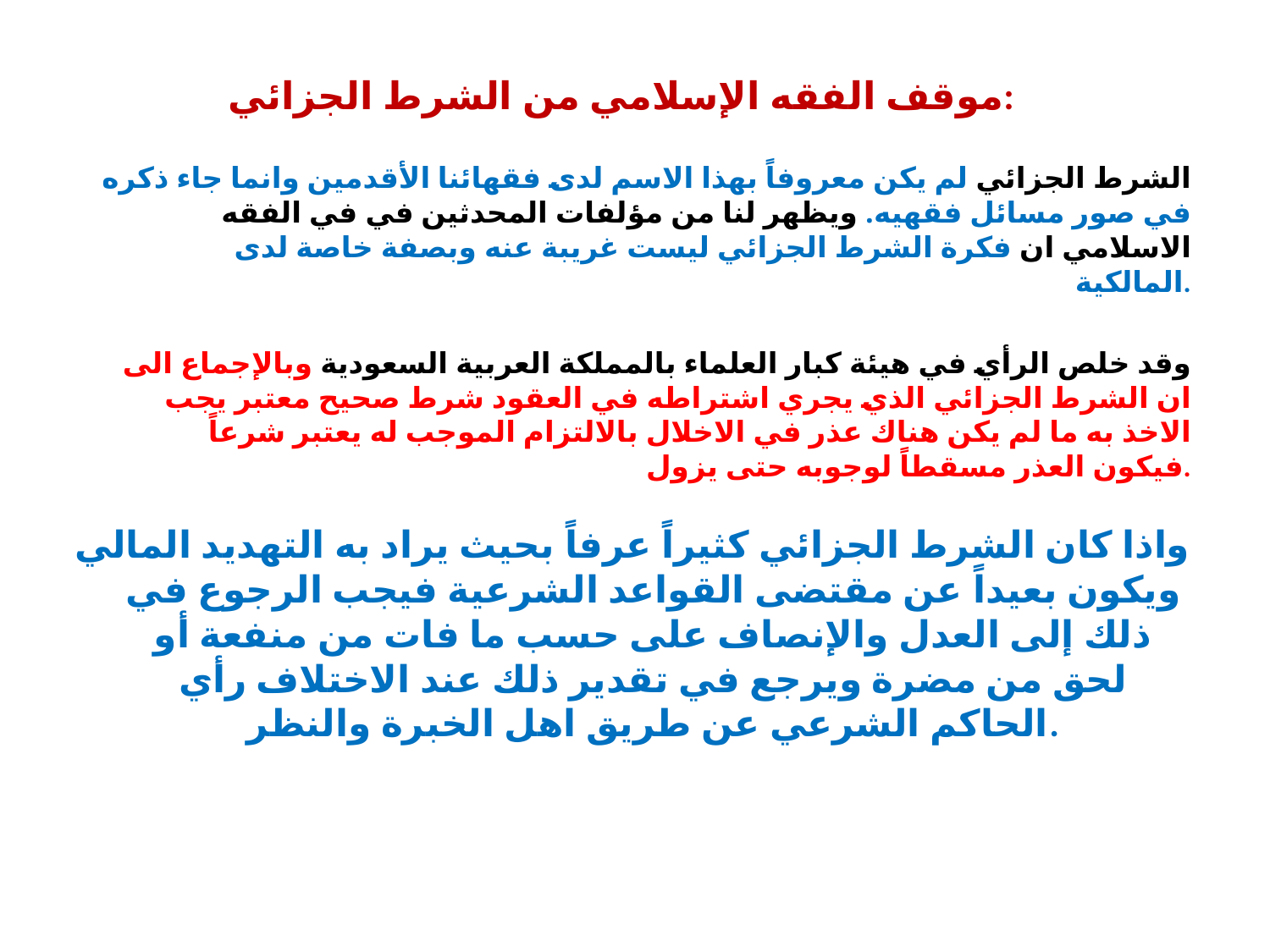

# موقف الفقه الإسلامي من الشرط الجزائي:
الشرط الجزائي لم يكن معروفاً بهذا الاسم لدى فقهائنا الأقدمين وانما جاء ذكره في صور مسائل فقهيه. ويظهر لنا من مؤلفات المحدثين في في الفقه الاسلامي ان فكرة الشرط الجزائي ليست غريبة عنه وبصفة خاصة لدى المالكية.

وقد خلص الرأي في هيئة كبار العلماء بالمملكة العربية السعودية وبالإجماع الى ان الشرط الجزائي الذي يجري اشتراطه في العقود شرط صحيح معتبر يجب الاخذ به ما لم يكن هناك عذر في الاخلال بالالتزام الموجب له يعتبر شرعاً فيكون العذر مسقطاً لوجوبه حتى يزول.

واذا كان الشرط الجزائي كثيراً عرفاً بحيث يراد به التهديد المالي ويكون بعيداً عن مقتضى القواعد الشرعية فيجب الرجوع في ذلك إلى العدل والإنصاف على حسب ما فات من منفعة أو لحق من مضرة ويرجع في تقدير ذلك عند الاختلاف رأي الحاكم الشرعي عن طريق اهل الخبرة والنظر.